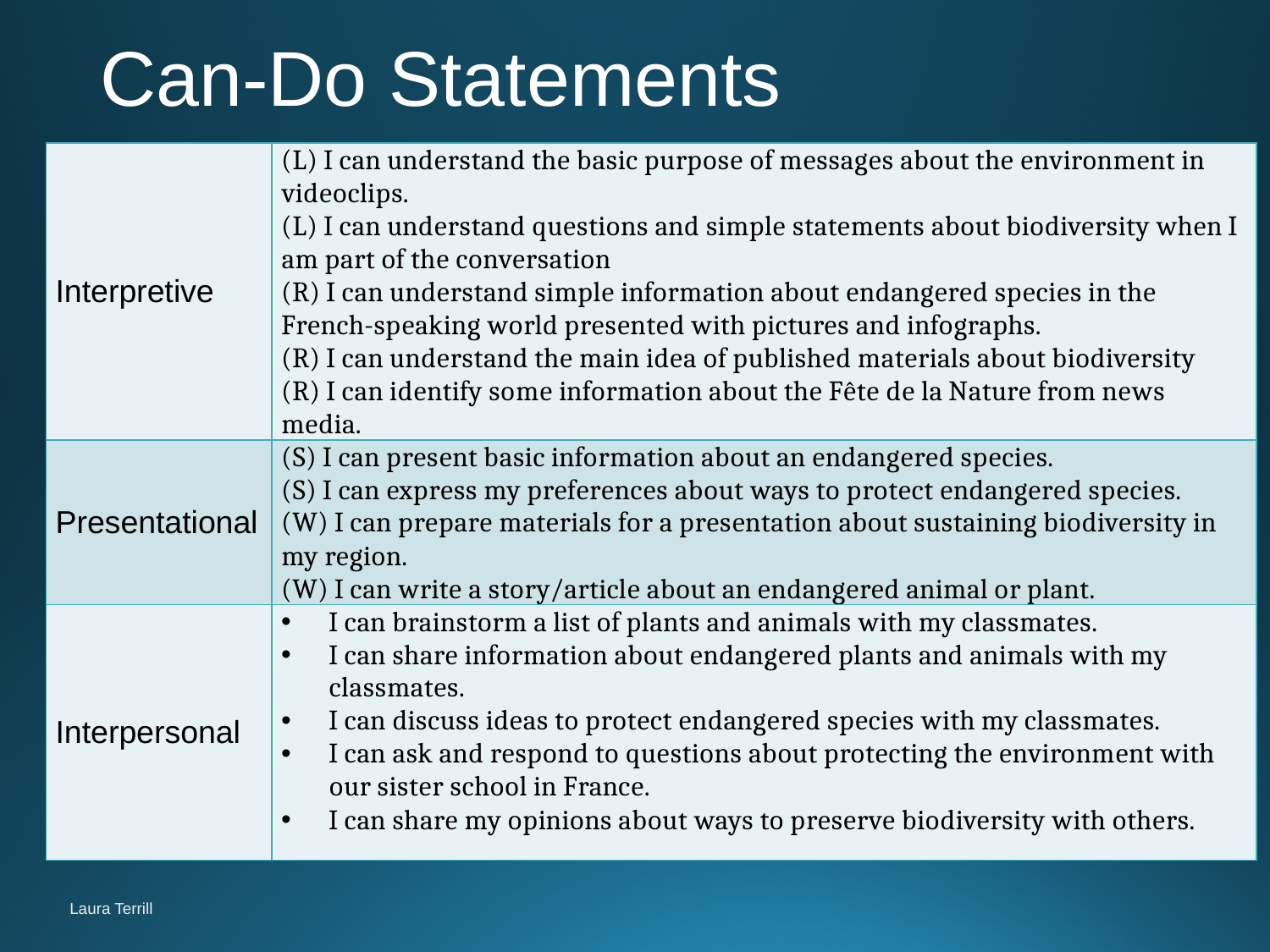

# Can-Do Statements
| Interpretive | (L) I can understand the basic purpose of messages about the environment in videoclips. (L) I can understand questions and simple statements about biodiversity when I am part of the conversation (R) I can understand simple information about endangered species in the French-speaking world presented with pictures and infographs. (R) I can understand the main idea of published materials about biodiversity (R) I can identify some information about the Fête de la Nature from news media. |
| --- | --- |
| Presentational | (S) I can present basic information about an endangered species. (S) I can express my preferences about ways to protect endangered species. (W) I can prepare materials for a presentation about sustaining biodiversity in my region. (W) I can write a story/article about an endangered animal or plant. |
| Interpersonal | I can brainstorm a list of plants and animals with my classmates. I can share information about endangered plants and animals with my classmates. I can discuss ideas to protect endangered species with my classmates. I can ask and respond to questions about protecting the environment with our sister school in France. I can share my opinions about ways to preserve biodiversity with others. |
Laura Terrill